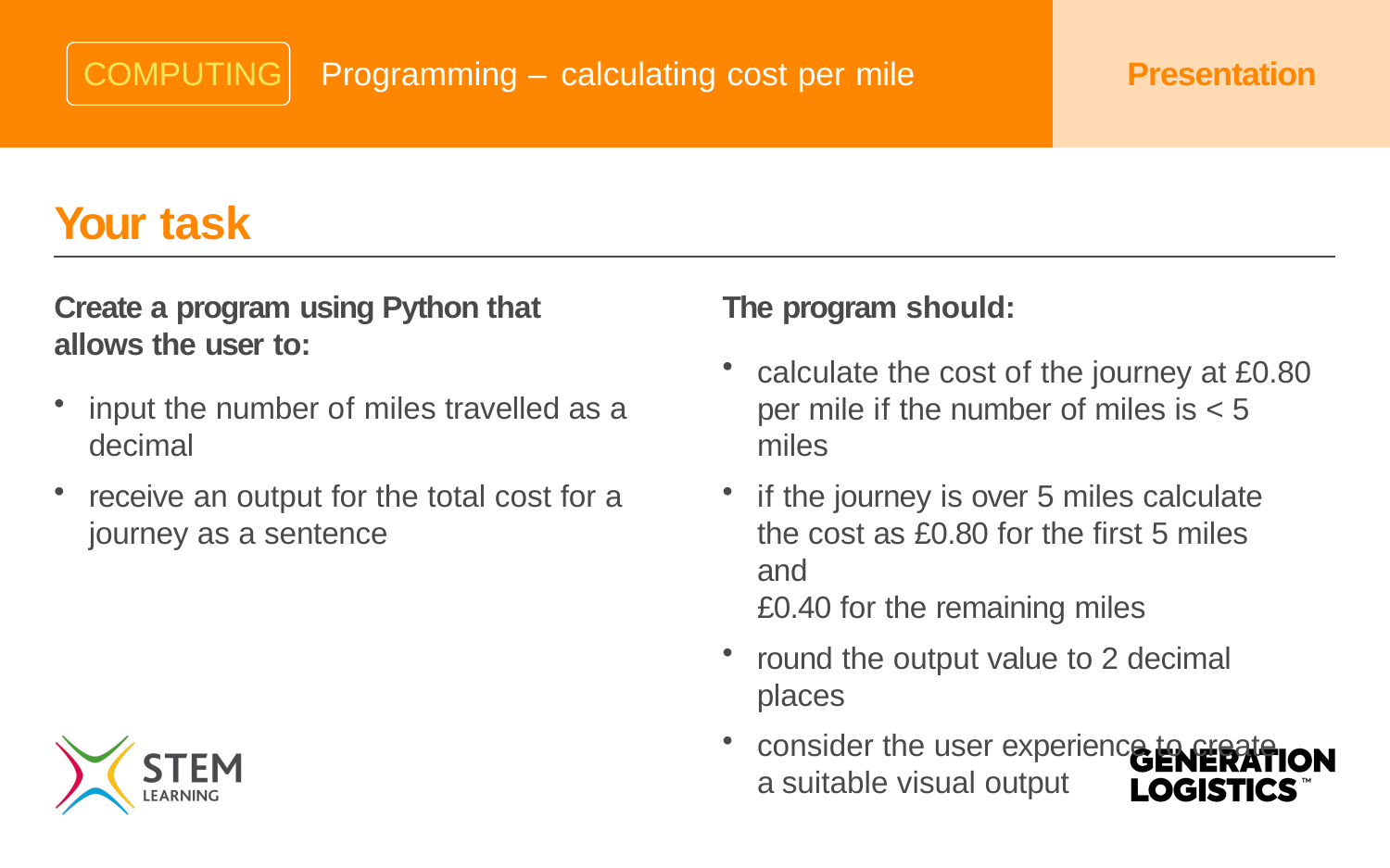

COMPUTING
# Programming – calculating cost per mile
Presentation
Your task

Create a program using Python that allows the user to:
input the number of miles travelled as a decimal
receive an output for the total cost for a journey as a sentence
The program should:
calculate the cost of the journey at £0.80 per mile if the number of miles is < 5 miles
if the journey is over 5 miles calculate the cost as £0.80 for the first 5 miles and
£0.40 for the remaining miles
round the output value to 2 decimal places
consider the user experience to create a suitable visual output